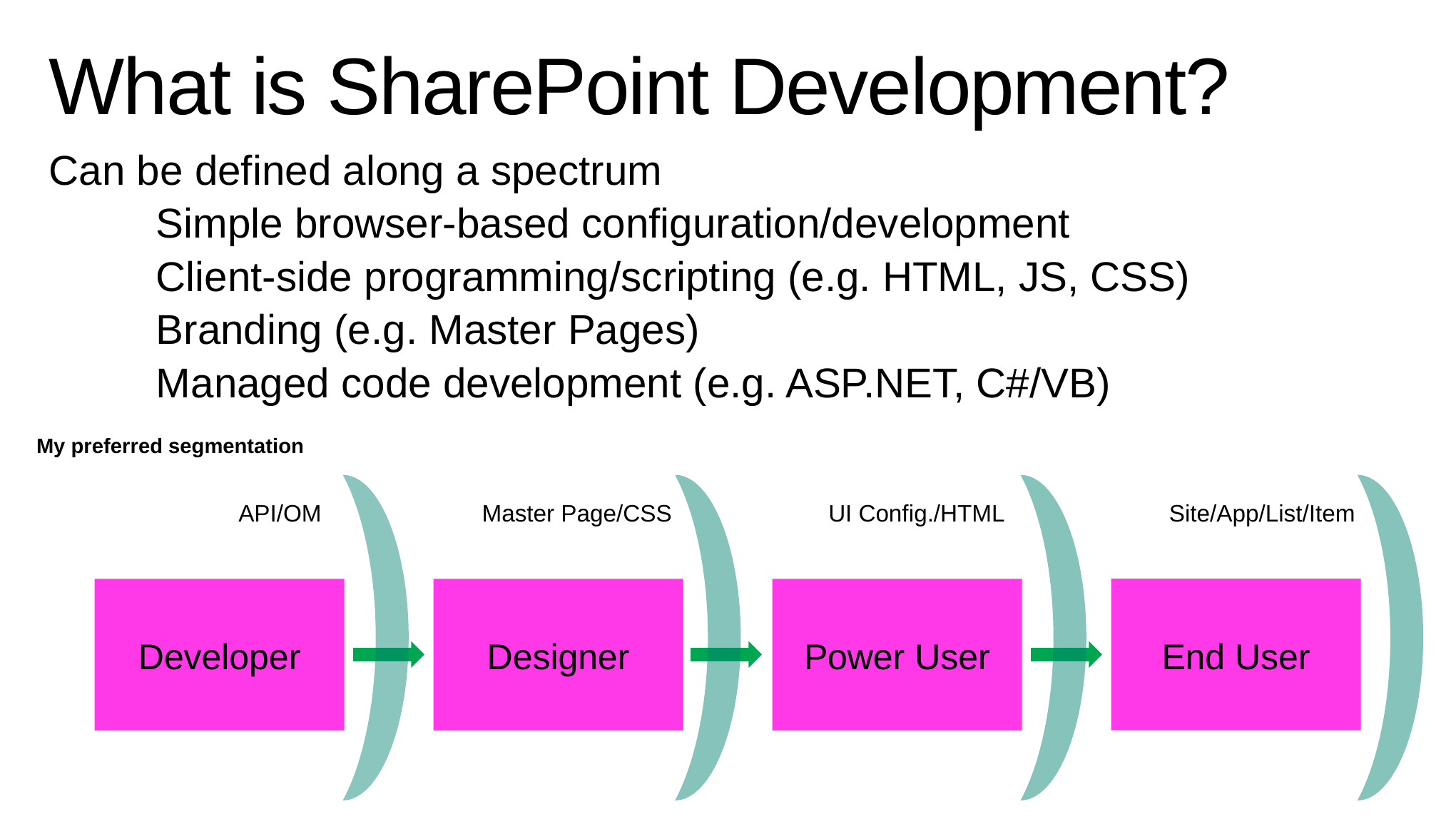

# What is SharePoint Development?
Can be defined along a spectrum
	Simple browser-based configuration/development
	Client-side programming/scripting (e.g. HTML, JS, CSS)
	Branding (e.g. Master Pages)
	Managed code development (e.g. ASP.NET, C#/VB)
My preferred segmentation

API/OM

Master Page/CSS

UI Config./HTML

Site/App/List/Item

End User

Developer

Designer

Power User